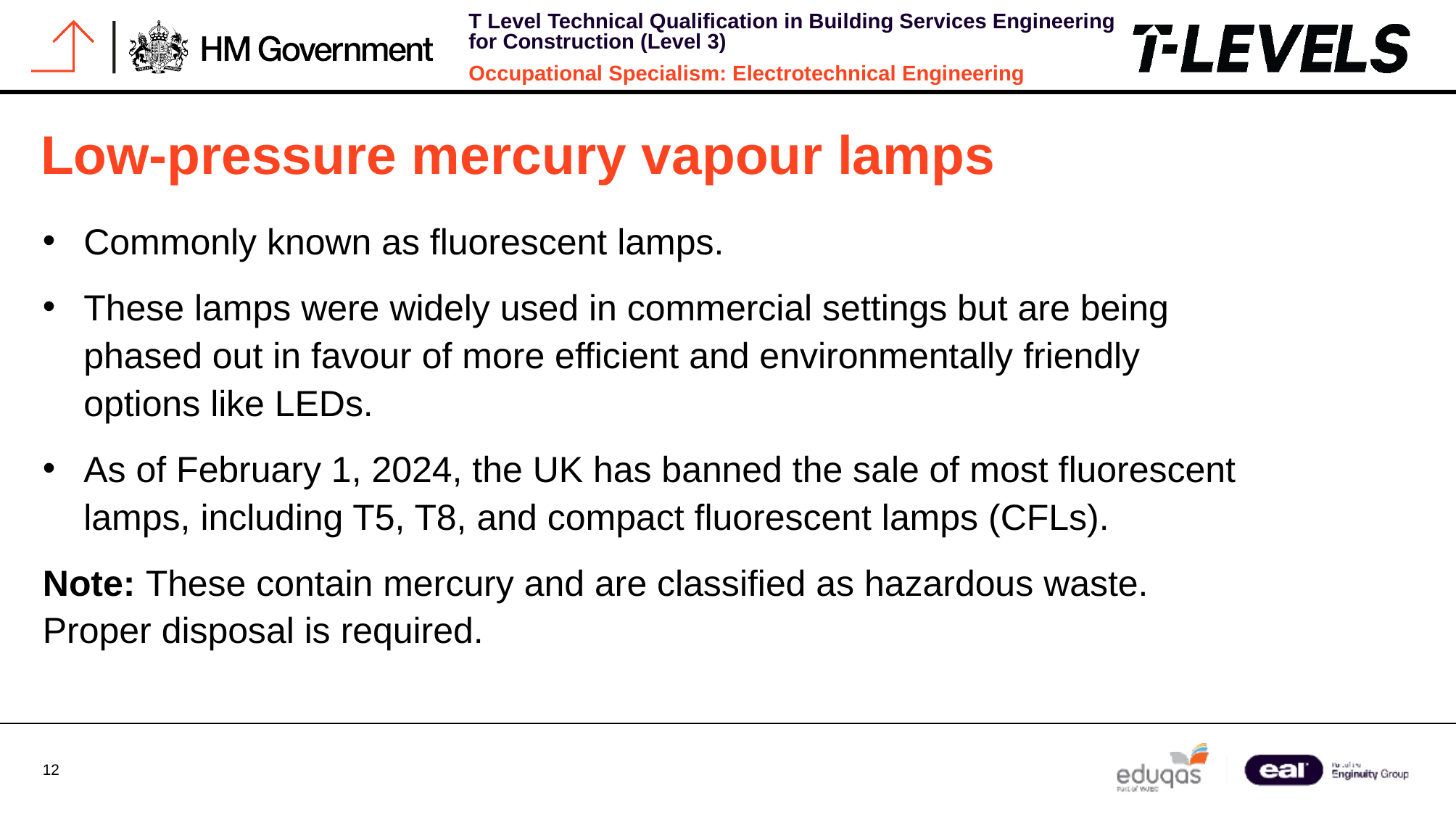

# Low-pressure mercury vapour lamps
Commonly known as fluorescent lamps.
These lamps were widely used in commercial settings but are being phased out in favour of more efficient and environmentally friendly options like LEDs.
As of February 1, 2024, the UK has banned the sale of most fluorescent lamps, including T5, T8, and compact fluorescent lamps (CFLs).
Note: These contain mercury and are classified as hazardous waste. Proper disposal is required.